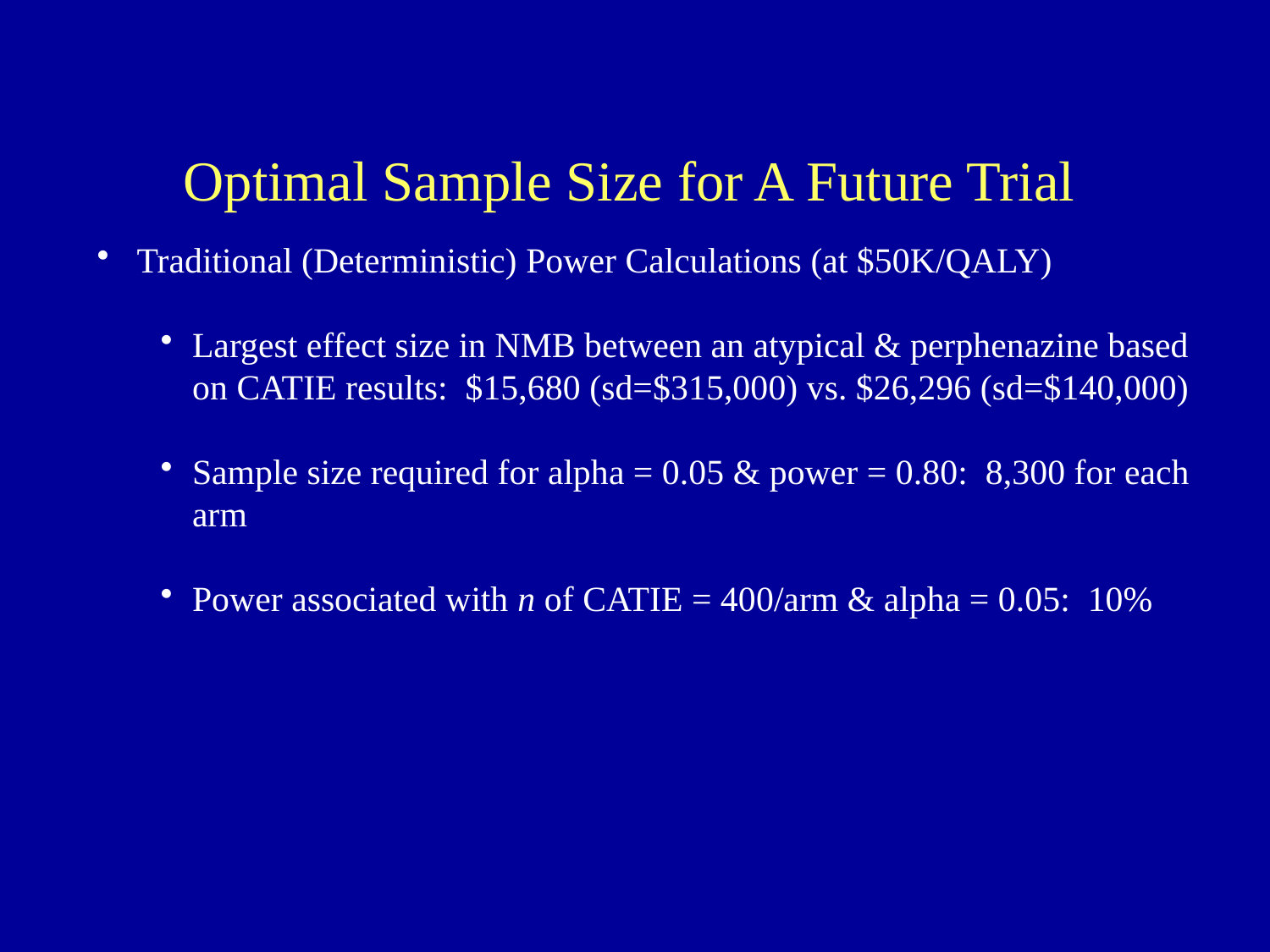

Optimal Sample Size for A Future Trial

Traditional (Deterministic) Power Calculations (at $50K/QALY)

Largest effect size in NMB between an atypical & perphenazine based on CATIE results:  $15,680 (sd=$315,000) vs. $26,296 (sd=$140,000)

Sample size required for alpha = 0.05 & power = 0.80:  8,300 for each arm

Power associated with n of CATIE = 400/arm & alpha = 0.05:  10%